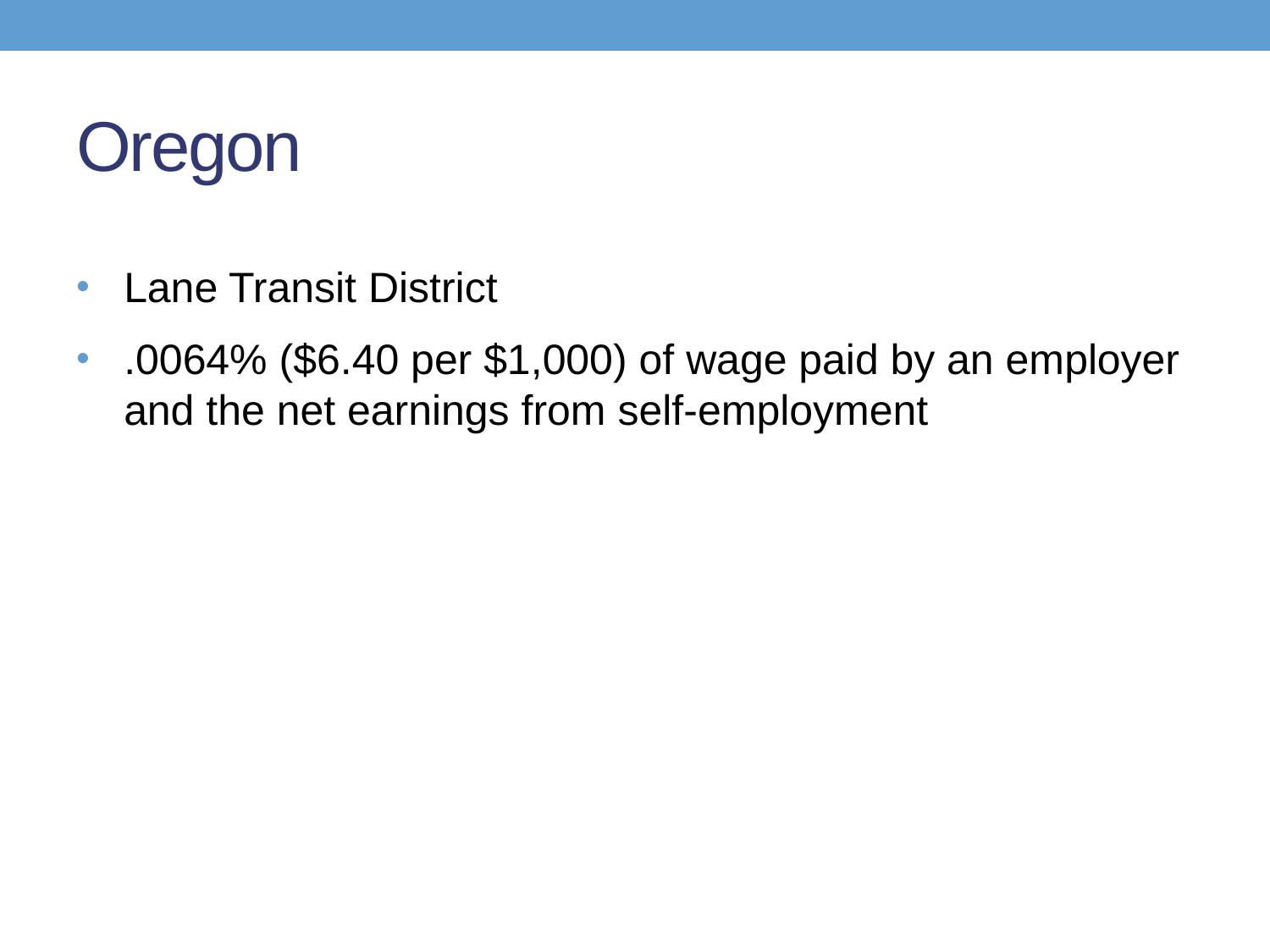

# Oregon

Lane Transit District
.0064% ($6.40 per $1,000) of wage paid by an employer and the net earnings from self-employment